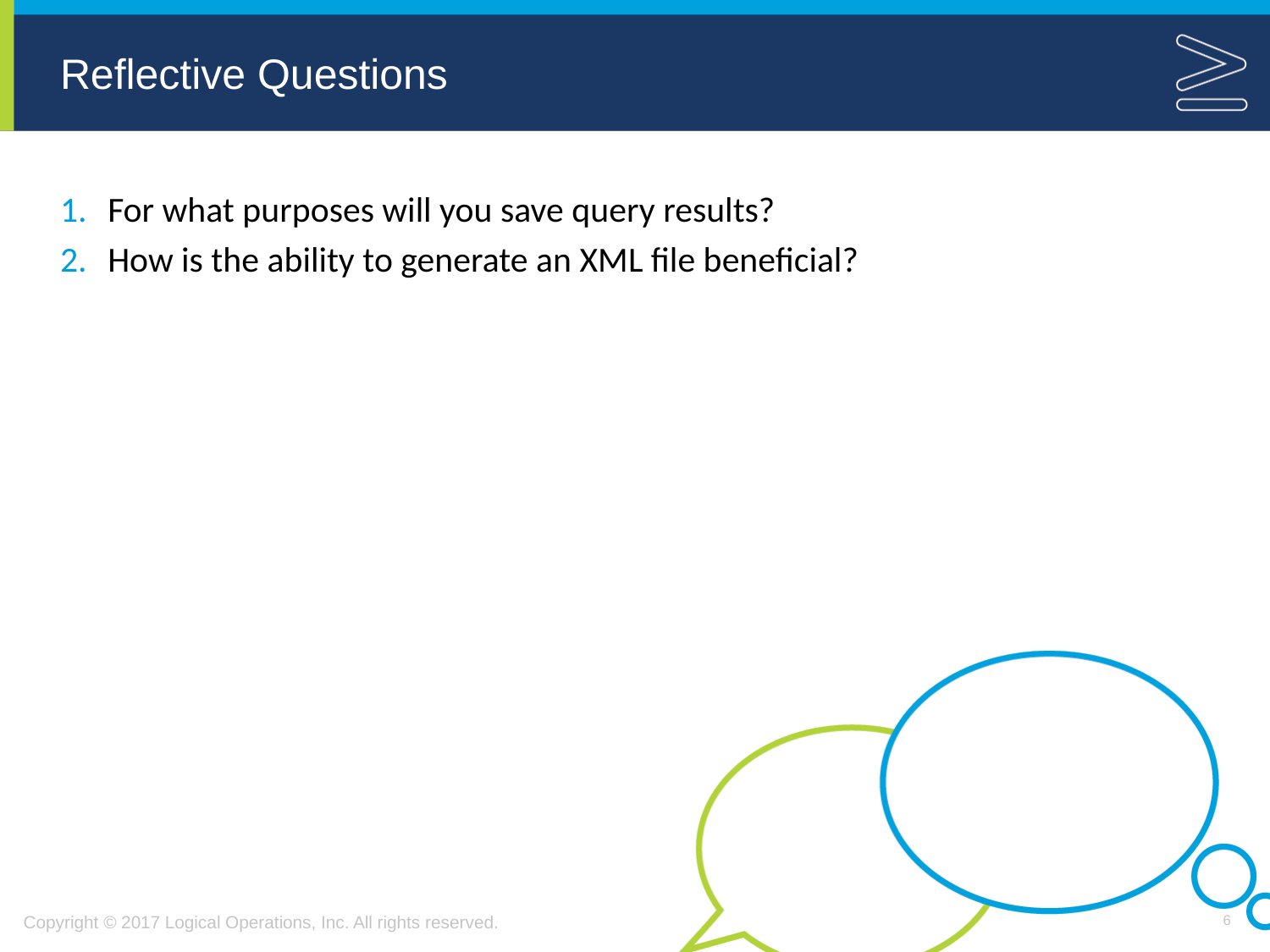

# Reflective Questions
For what purposes will you save query results?
How is the ability to generate an XML file beneficial?
6